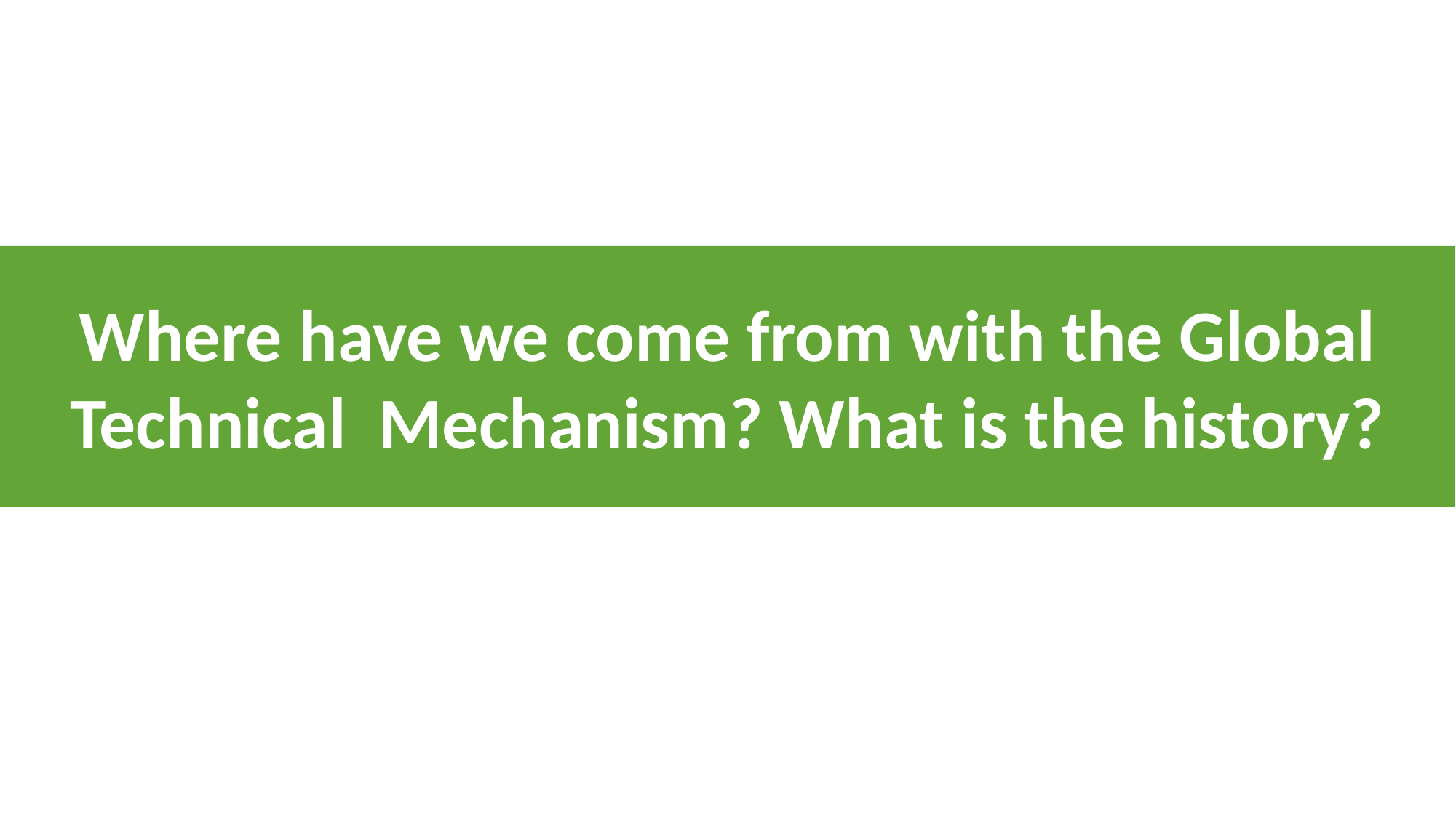

Where have we come from with the Global Technical  Mechanism? What is the history?
SSSSSS